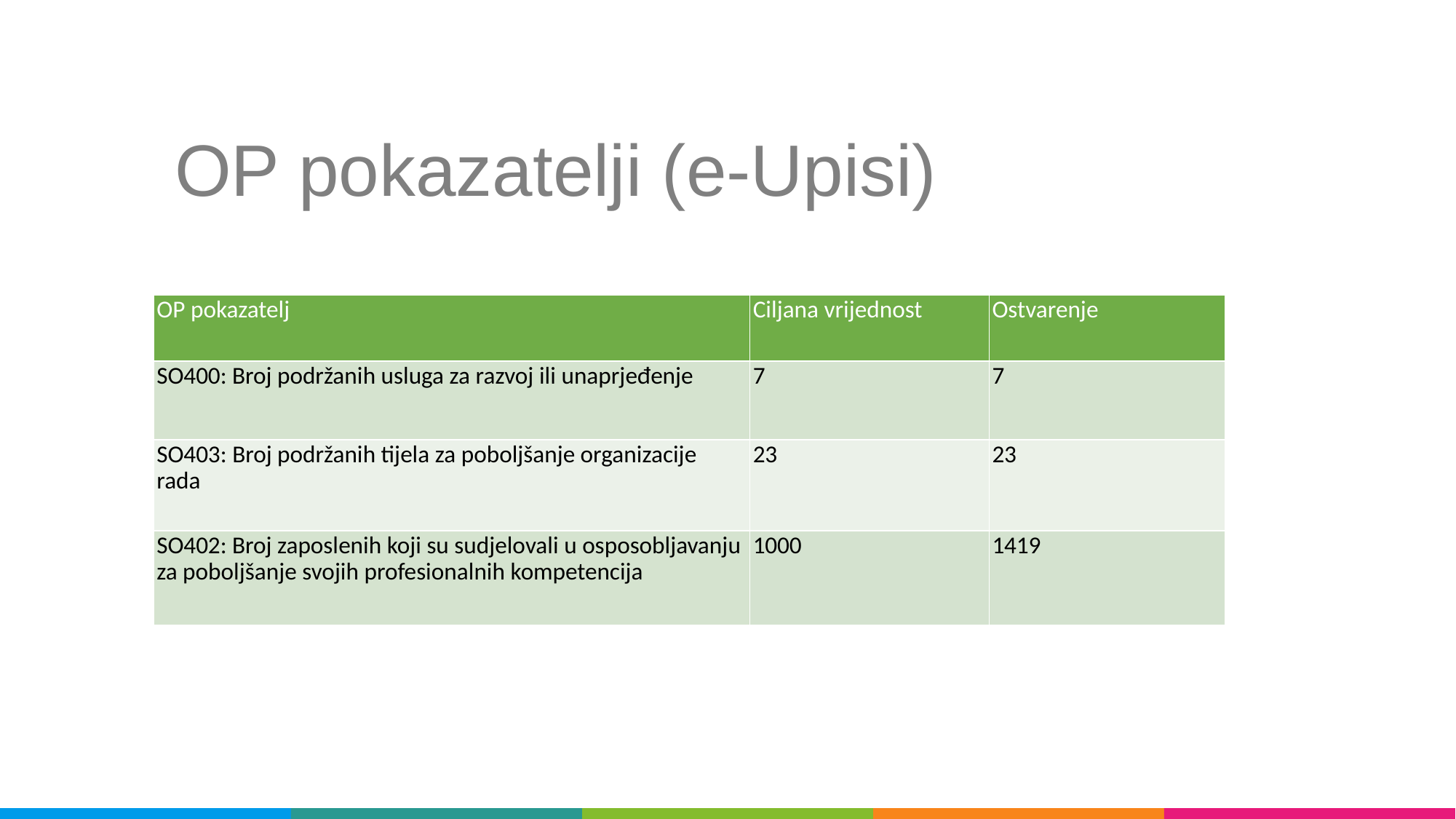

OP pokazatelji (e-Upisi)
| OP pokazatelj | Ciljana vrijednost | Ostvarenje |
| --- | --- | --- |
| SO400: Broj podržanih usluga za razvoj ili unaprjeđenje | 7 | 7 |
| SO403: Broj podržanih tijela za poboljšanje organizacije rada | 23 | 23 |
| SO402: Broj zaposlenih koji su sudjelovali u osposobljavanju za poboljšanje svojih profesionalnih kompetencija | 1000 | 1419 |